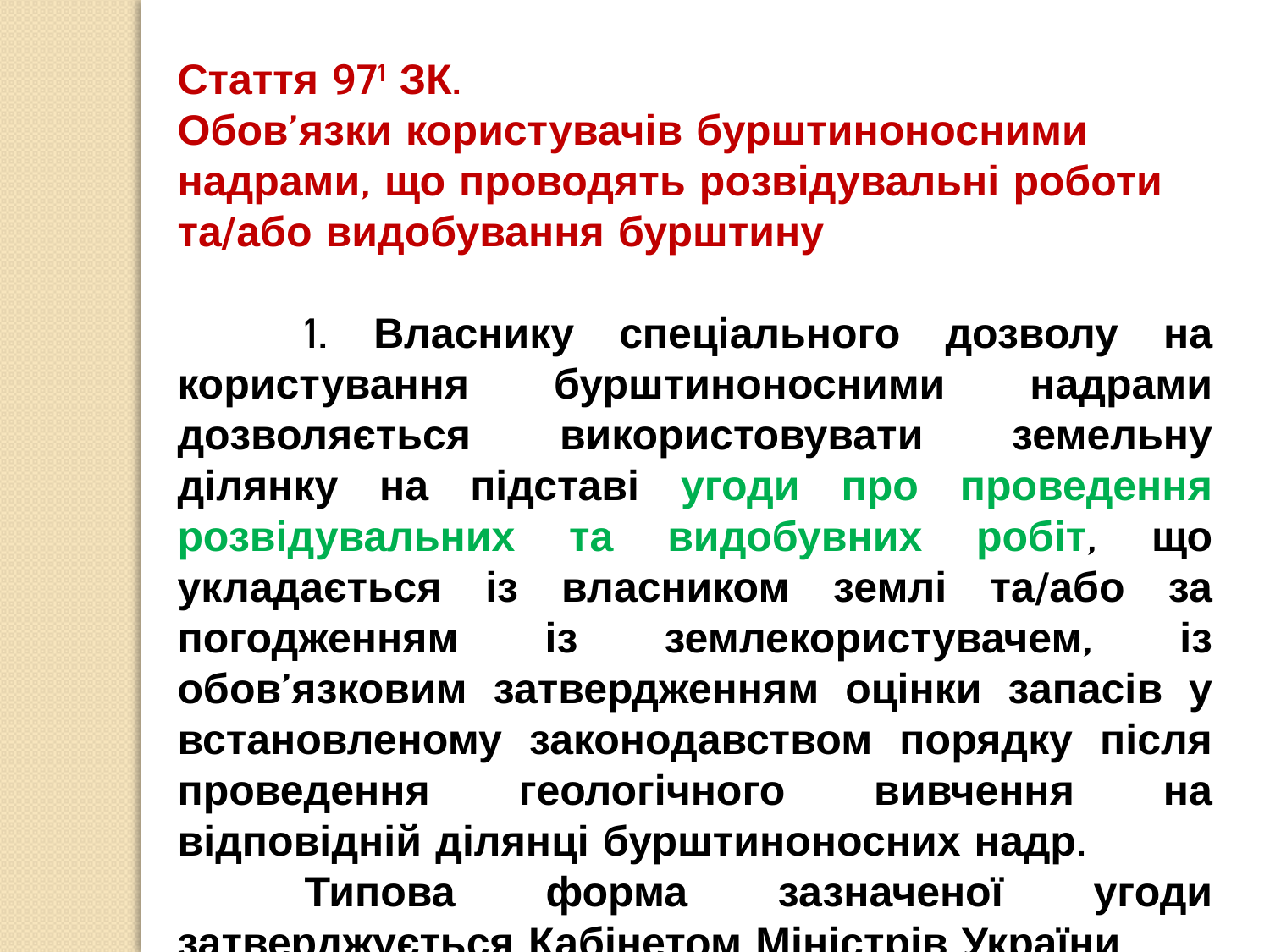

Стаття 971 ЗК.
Обов’язки користувачів бурштиноносними надрами, що проводять розвідувальні роботи та/або видобування бурштину

	1. Власнику спеціального дозволу на користування бурштиноносними надрами дозволяється використовувати земельну ділянку на підставі угоди про проведення розвідувальних та видобувних робіт, що укладається із власником землі та/або за погодженням із землекористувачем, із обов’язковим затвердженням оцінки запасів у встановленому законодавством порядку після проведення геологічного вивчення на відповідній ділянці бурштиноносних надр.
	Типова форма зазначеної угоди затверджується Кабінетом Міністрів України.